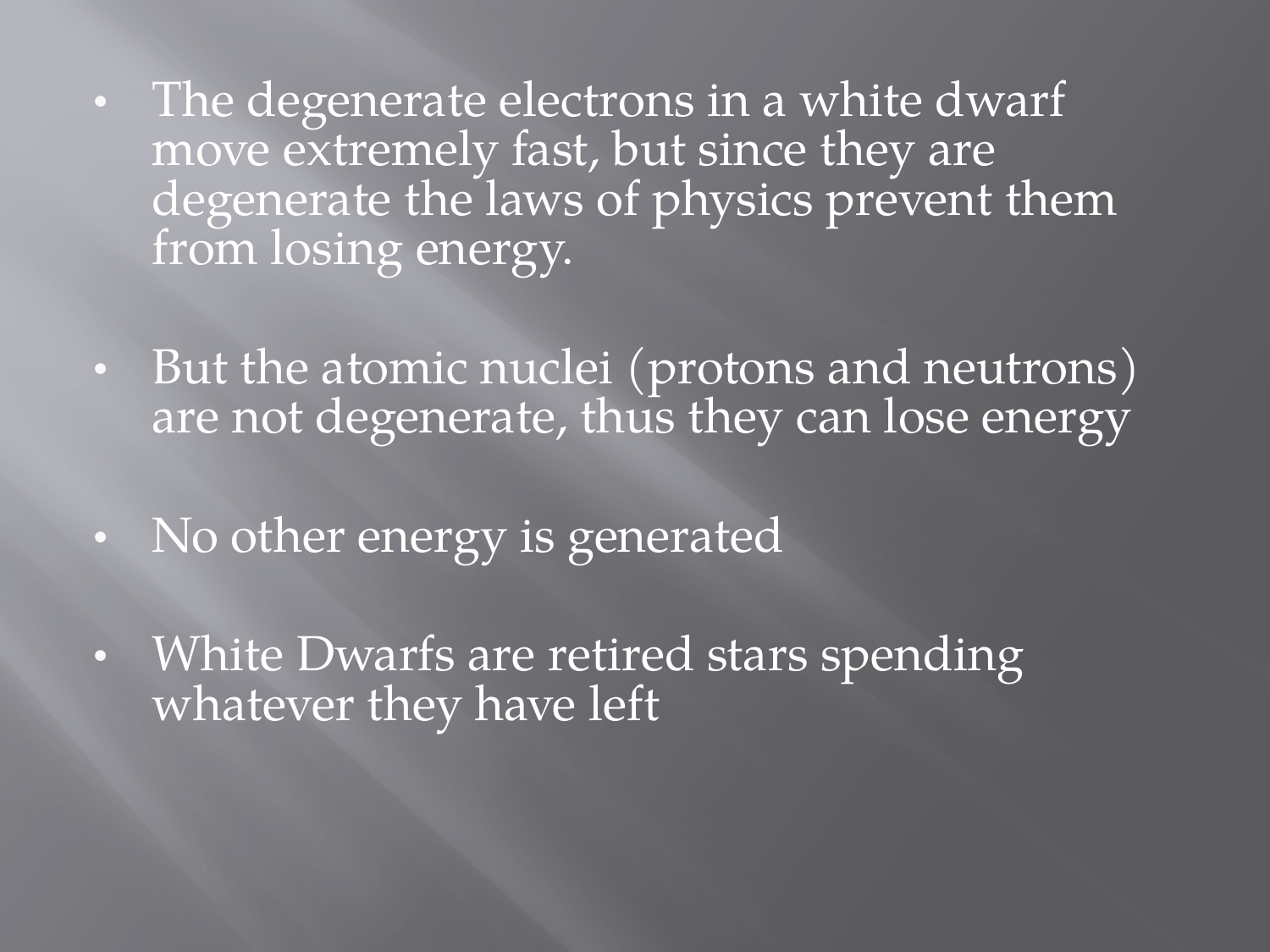

The degenerate electrons in a white dwarf move extremely fast, but since they are degenerate the laws of physics prevent them from losing energy.

But the atomic nuclei (protons and neutrons) are not degenerate, thus they can lose energy

No other energy is generated

White Dwarfs are retired stars spending whatever they have left